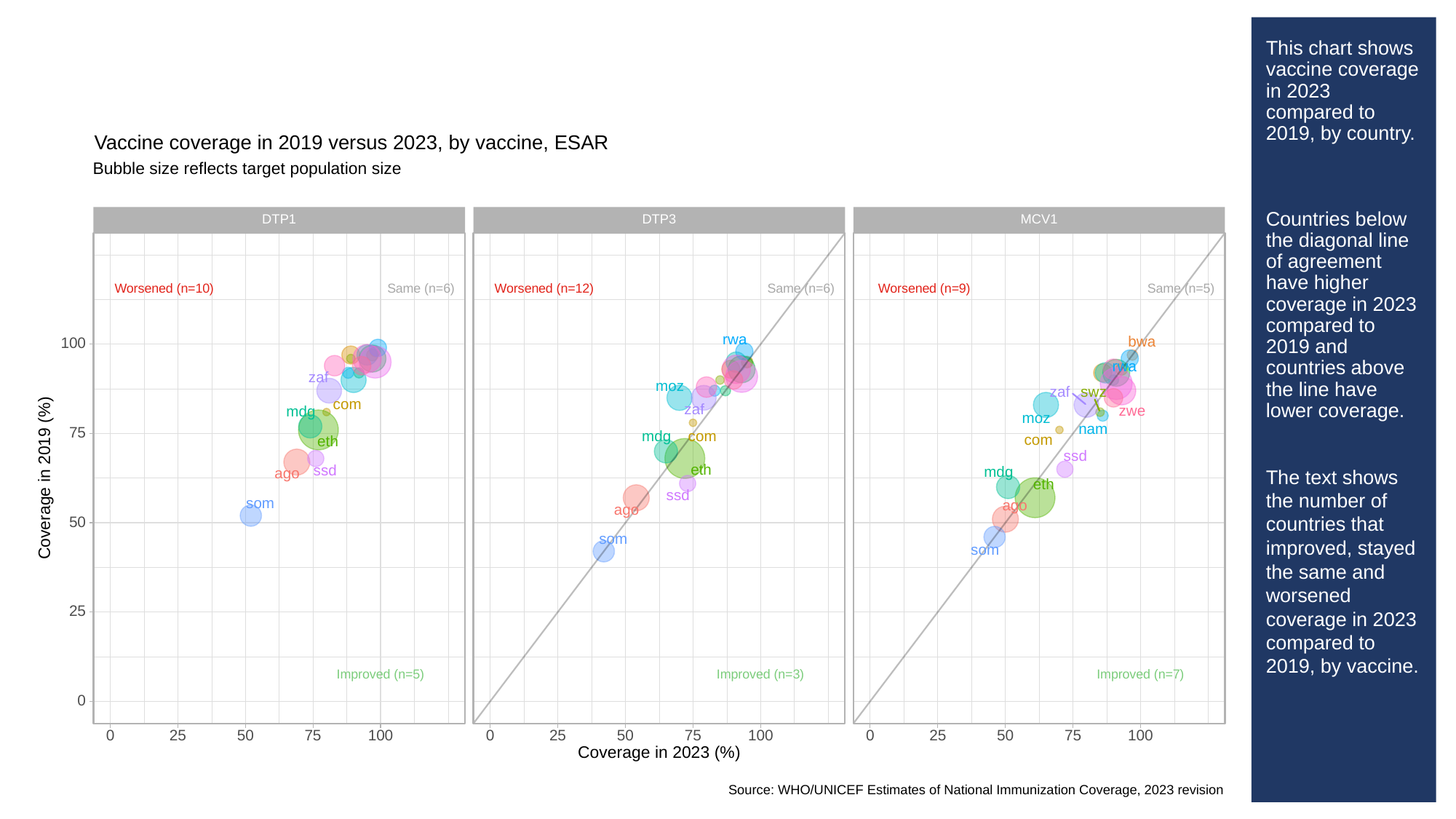

# This chart shows vaccine coverage in 2023 compared to 2019, by country.

Countries below the diagonal line of agreement have higher coverage in 2023 compared to 2019 and countries above the line have lower coverage.

The text shows the number of countries that improved, stayed the same and worsened coverage in 2023 compared to 2019, by vaccine.

Vaccine coverage in 2019 versus 2023, by vaccine, ESAR
Bubble size reflects target population size

MCV1
DTP3
DTP1

Worsened (n=10)
Same (n=6)
Worsened (n=12)
Same (n=6)
Worsened (n=9)
Same (n=5)

rwa
bwa
100

rwa

zaf

moz

zaf
swz

com
zaf
mdg
zwe

moz

nam

75
mdg
com

com
eth

ssd

eth
ssd
mdg
ago
Coverage in 2019 (%)

eth

ssd
som
ago
ago

50

som

som

25

Improved (n=5)
Improved (n=3)
Improved (n=7)
0

0
25
50
100
0
25
50
100
0
25
50
100
75
75
75
Coverage in 2023 (%)

Source: WHO/UNICEF Estimates of National Immunization Coverage, 2023 revision